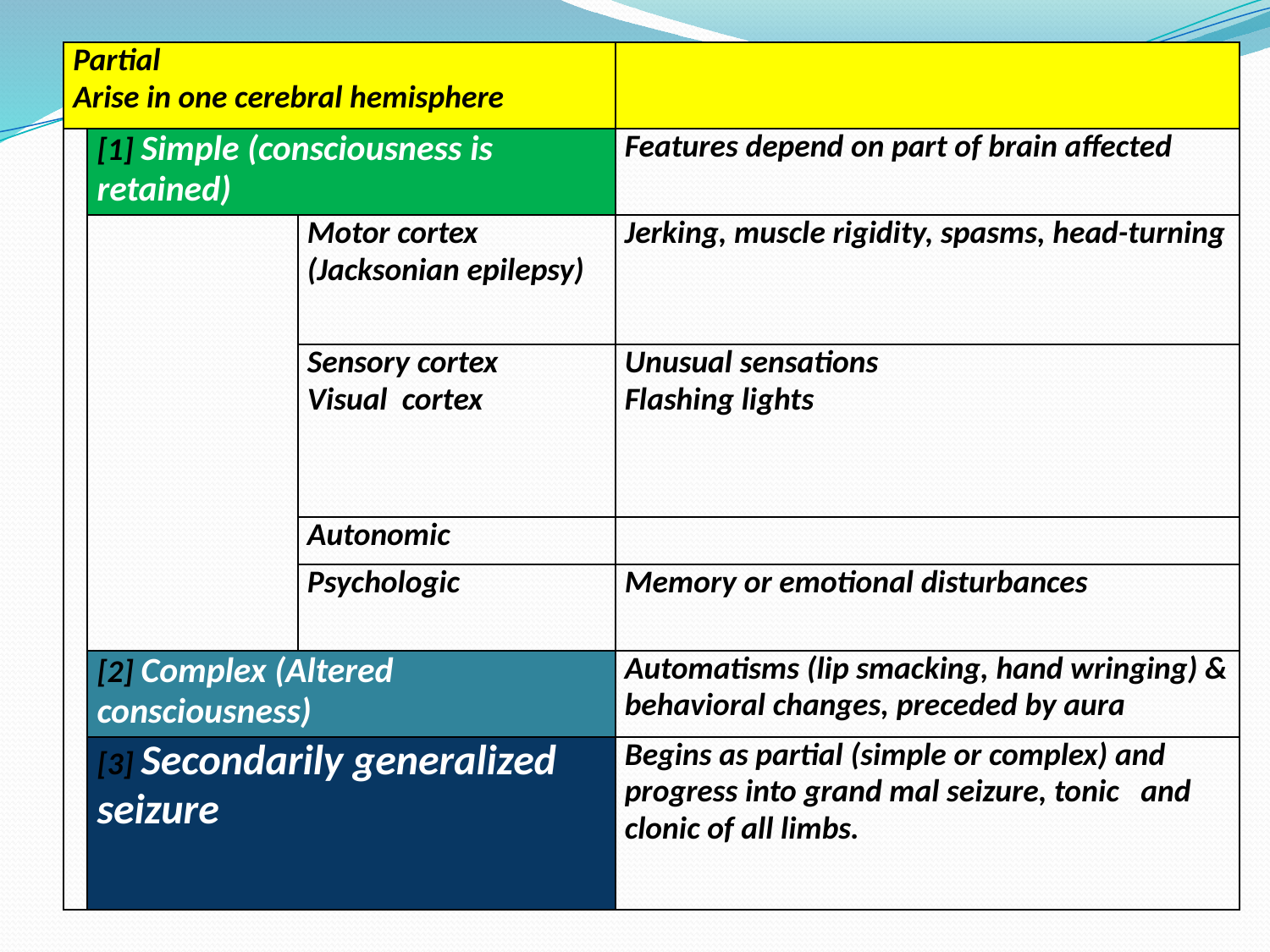

| Partial Arise in one cerebral hemisphere |  |  |  |
| --- | --- | --- | --- |
|  | [1] Simple (consciousness is retained) |  | Features depend on part of brain affected |
|  |  | Motor cortex (Jacksonian epilepsy) | Jerking, muscle rigidity, spasms, head-turning |
|  |  | Sensory cortex Visual cortex | Unusual sensations Flashing lights |
|  |  | Autonomic |  |
|  |  | Psychologic | Memory or emotional disturbances |
|  | [2] Complex (Altered consciousness) |  | Automatisms (lip smacking, hand wringing) & behavioral changes, preceded by aura |
|  | [3] Secondarily generalized seizure |  | Begins as partial (simple or complex) and progress into grand mal seizure, tonic and clonic of all limbs. |